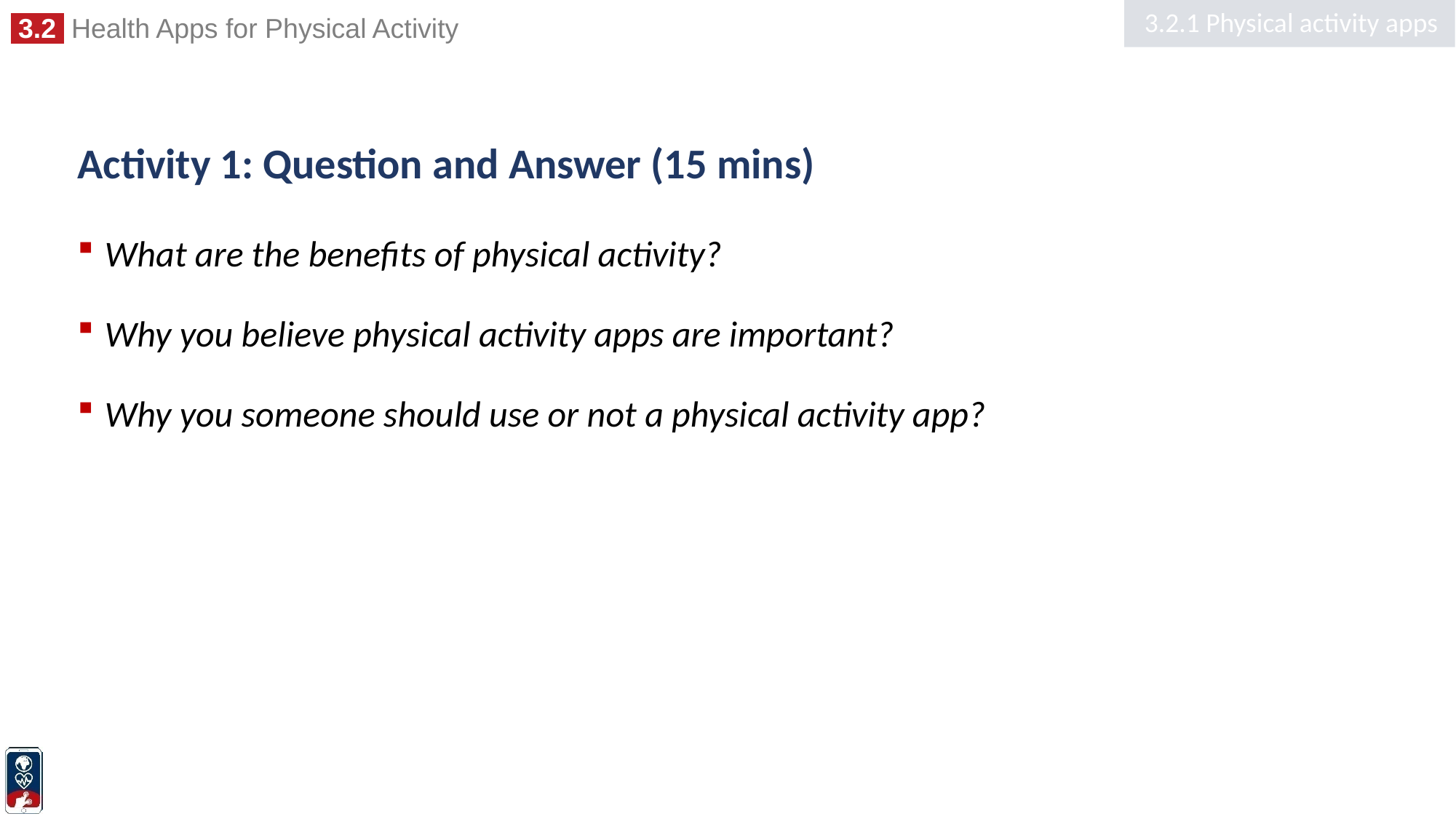

3.2.1 Physical activity apps
# Activity 1: Question and Answer (15 mins)
What are the benefits of physical activity?
Why you believe physical activity apps are important?
Why you someone should use or not a physical activity app?